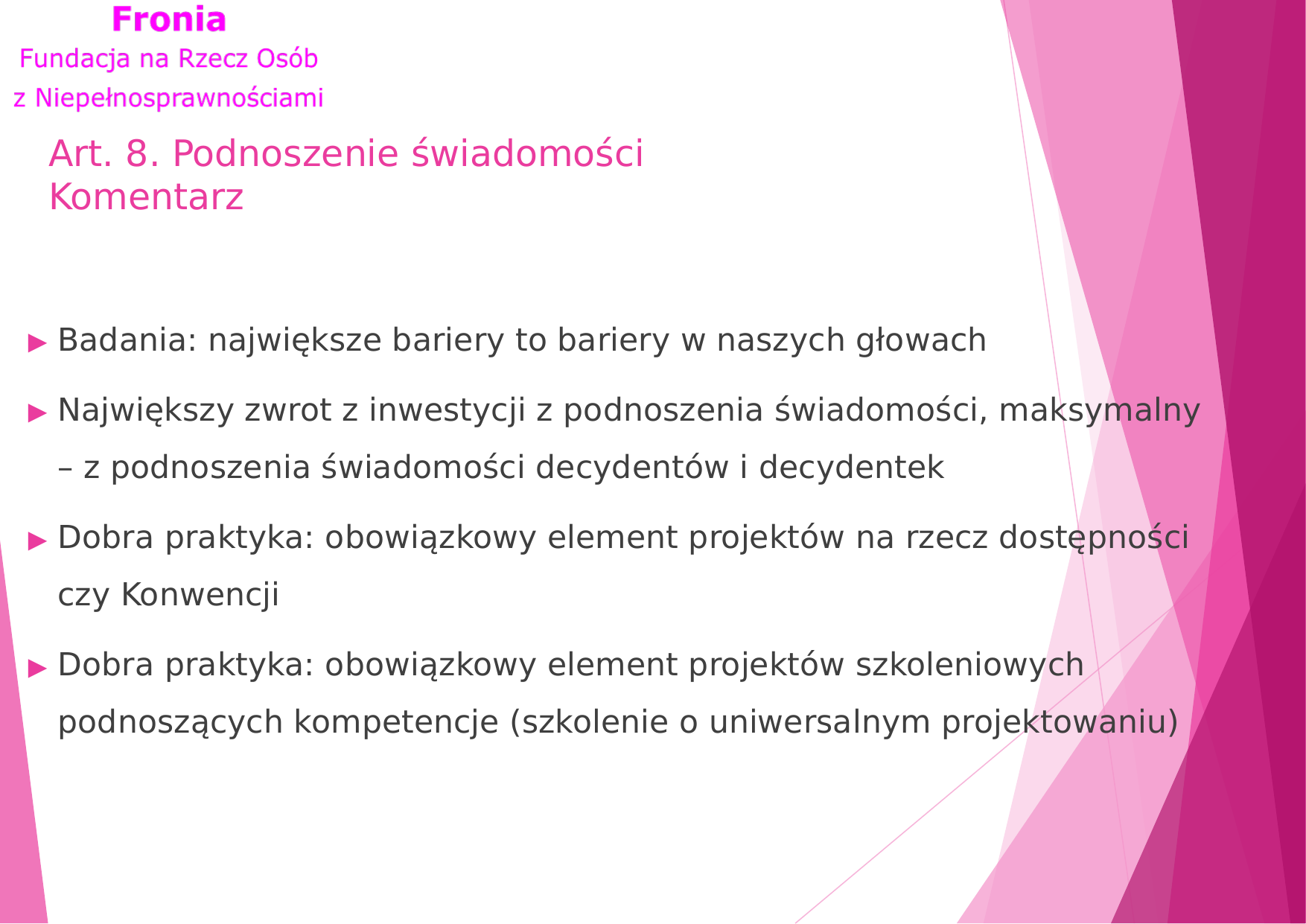

# Art. 8. Podnoszenie świadomości Komentarz
Badania: największe bariery to bariery w naszych głowach
Największy zwrot z inwestycji z podnoszenia świadomości, maksymalny – z podnoszenia świadomości decydentów i decydentek
Dobra praktyka: obowiązkowy element projektów na rzecz dostępności czy Konwencji
Dobra praktyka: obowiązkowy element projektów szkoleniowych podnoszących kompetencje (szkolenie o uniwersalnym projektowaniu)